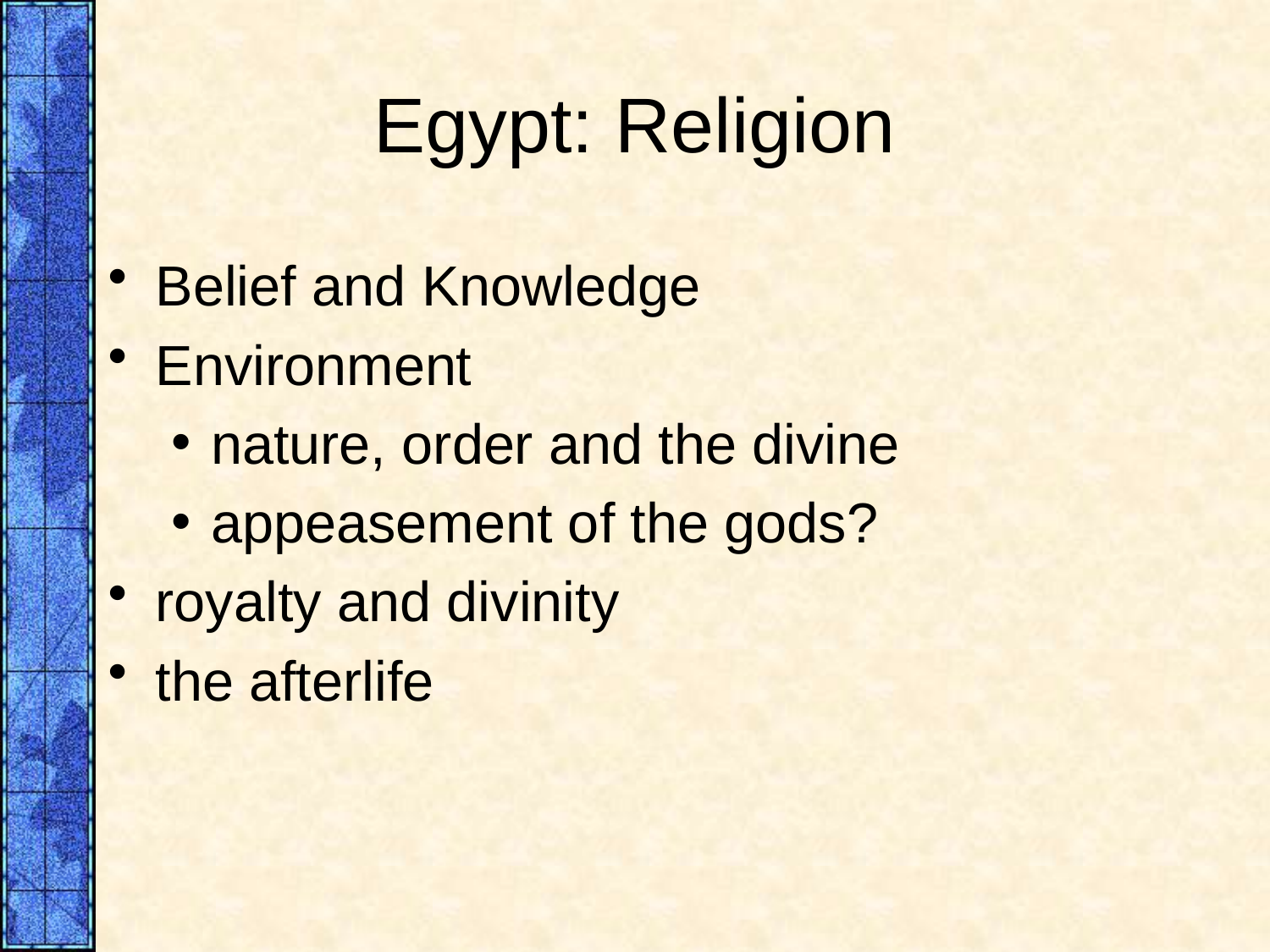

# Egypt: Religion
Belief and Knowledge
Environment
nature, order and the divine
appeasement of the gods?
royalty and divinity
the afterlife